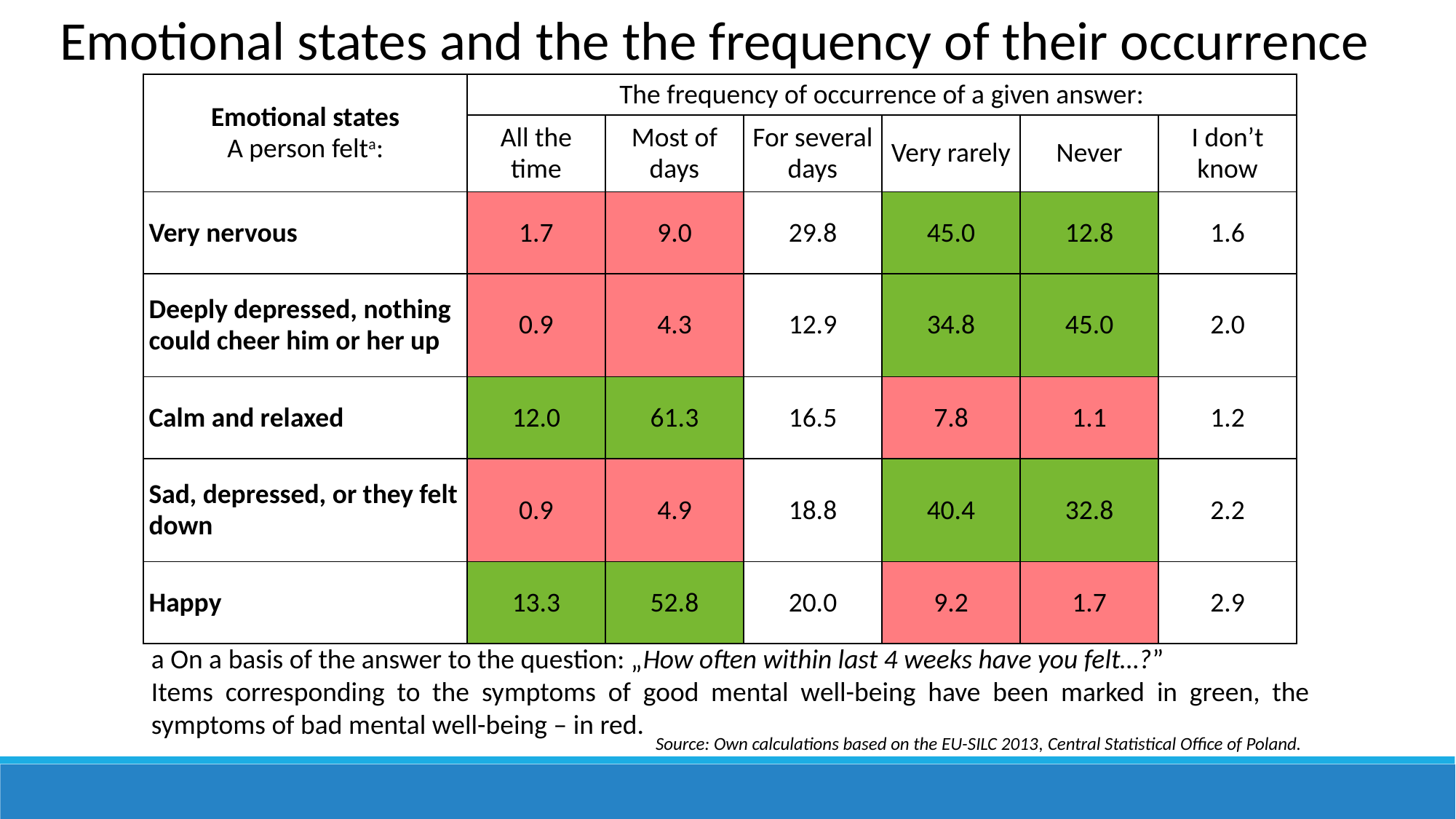

Emotional states and the the frequency of their occurrence
| Emotional states A person felta: | The frequency of occurrence of a given answer: |  |  |  |  |  |
| --- | --- | --- | --- | --- | --- | --- |
|  | All the time | Most of days | For several days | Very rarely | Never | I don’t know |
| Very nervous | 1.7 | 9.0 | 29.8 | 45.0 | 12.8 | 1.6 |
| Deeply depressed, nothing could cheer him or her up | 0.9 | 4.3 | 12.9 | 34.8 | 45.0 | 2.0 |
| Calm and relaxed | 12.0 | 61.3 | 16.5 | 7.8 | 1.1 | 1.2 |
| Sad, depressed, or they felt down | 0.9 | 4.9 | 18.8 | 40.4 | 32.8 | 2.2 |
| Happy | 13.3 | 52.8 | 20.0 | 9.2 | 1.7 | 2.9 |
a On a basis of the answer to the question: „How often within last 4 weeks have you felt…?”
Items corresponding to the symptoms of good mental well-being have been marked in green, the symptoms of bad mental well-being – in red.
Source: Own calculations based on the EU-SILC 2013, Central Statistical Office of Poland.